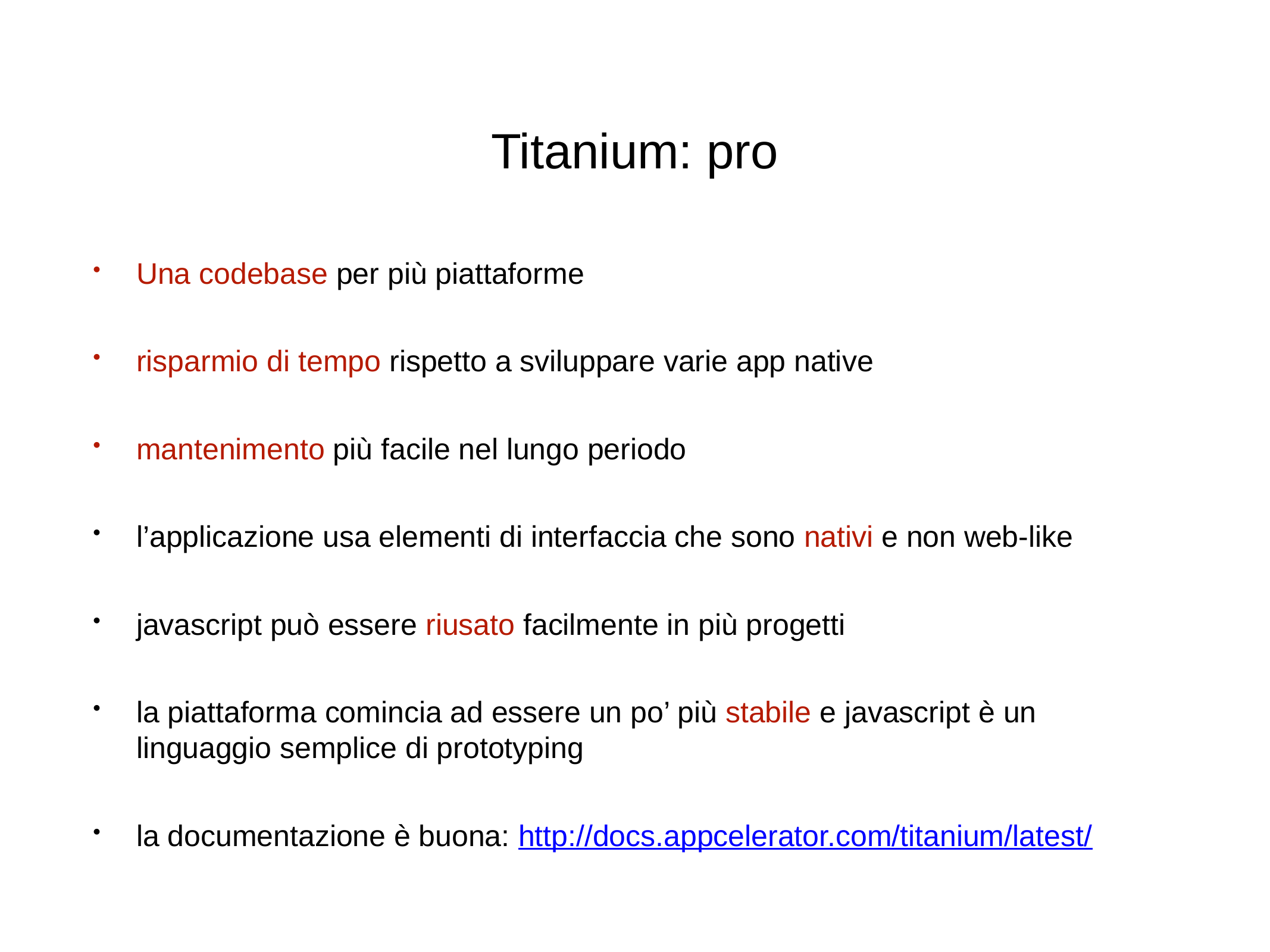

# Titanium: pro
Una codebase per più piattaforme
risparmio di tempo rispetto a sviluppare varie app native
mantenimento più facile nel lungo periodo
l’applicazione usa elementi di interfaccia che sono nativi e non web-like
javascript può essere riusato facilmente in più progetti
la piattaforma comincia ad essere un po’ più stabile e javascript è un linguaggio semplice di prototyping
la documentazione è buona: http://docs.appcelerator.com/titanium/latest/